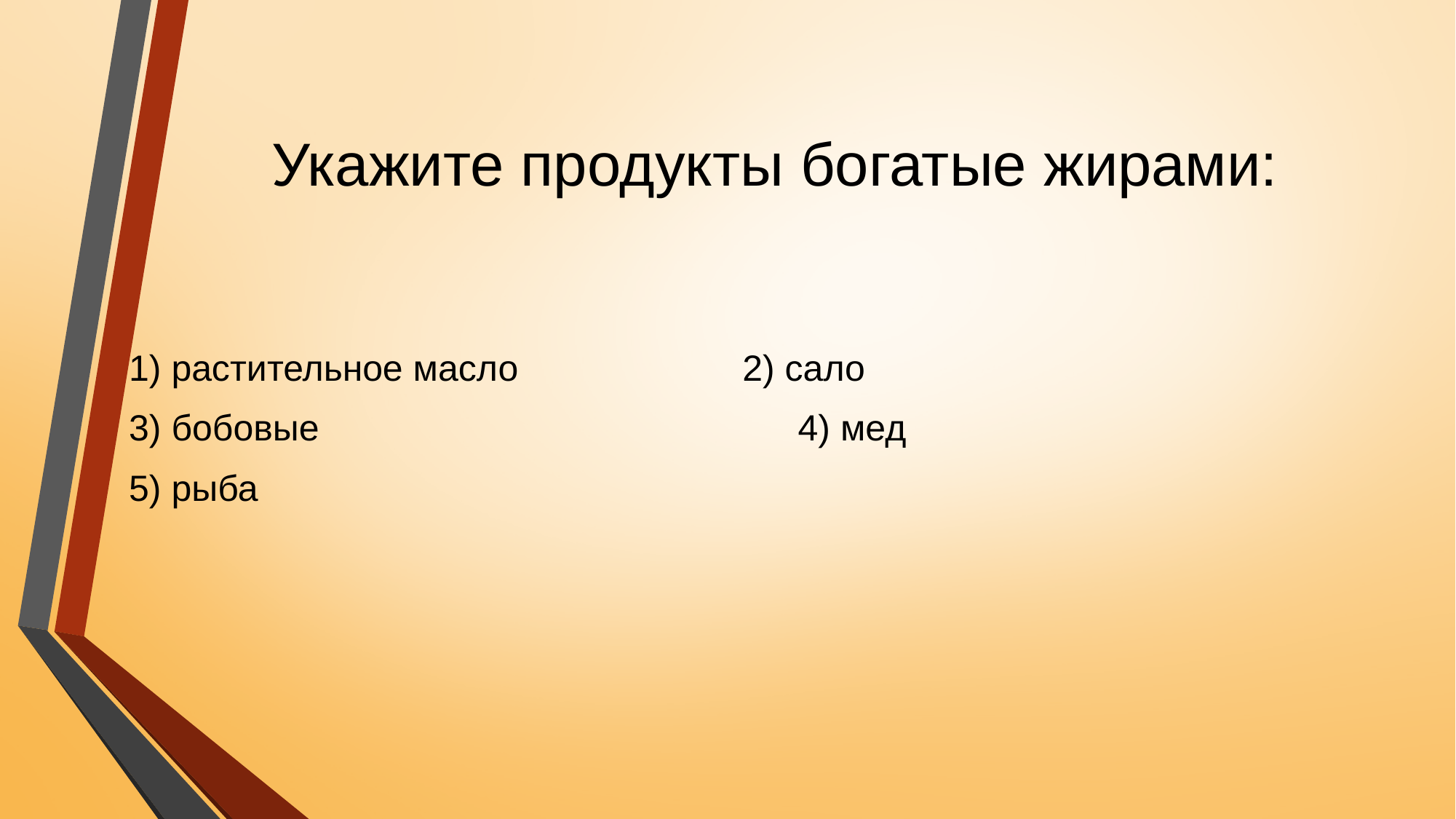

# Укажите продукты богатые жирами:
1) растительное масло                      2) сало
3) бобовые                                               4) мед
5) рыба